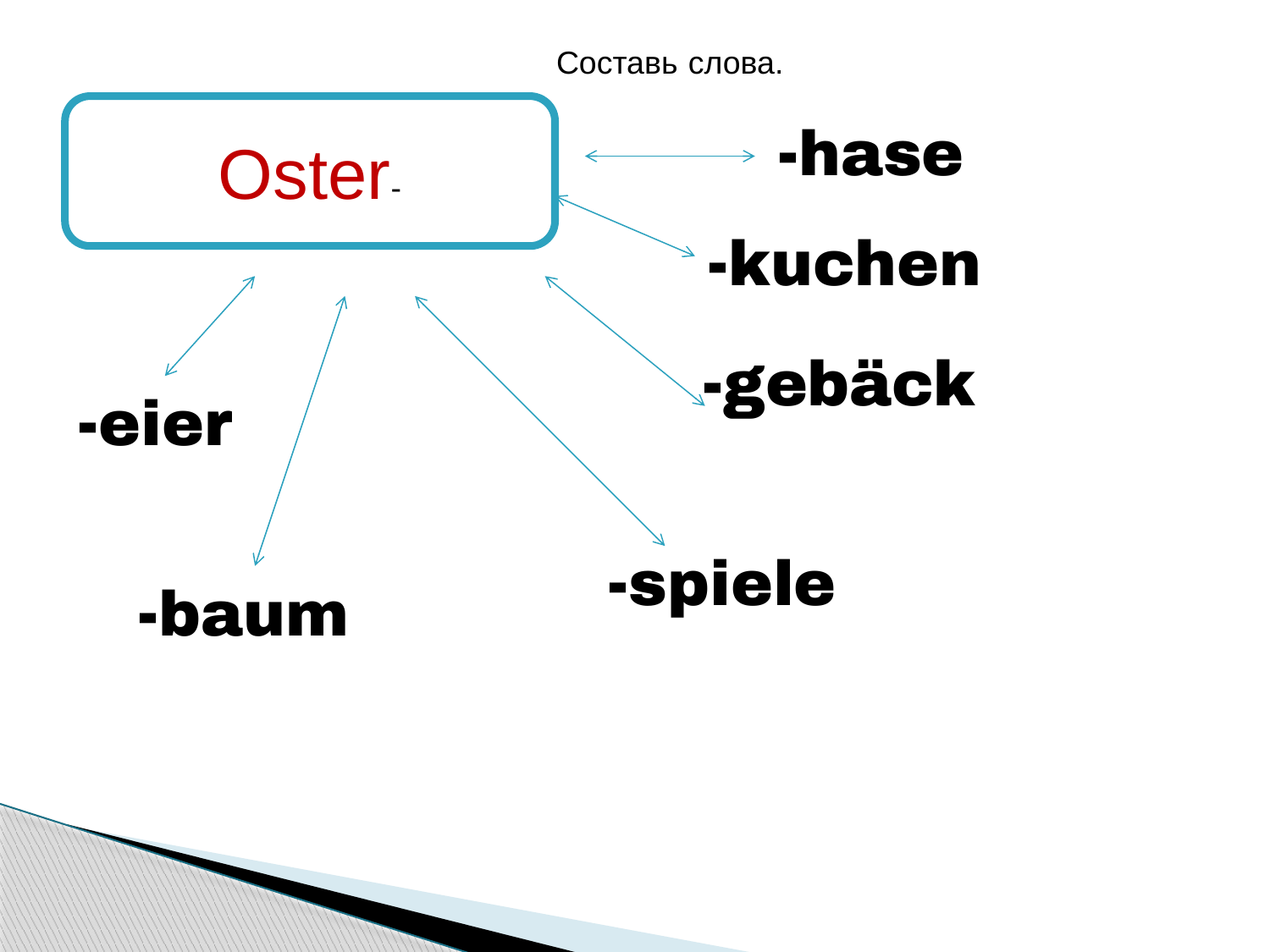

Составь слова.
Oster-
-hase
-kuchen
-gebäck
-eier
-spiele
-baum